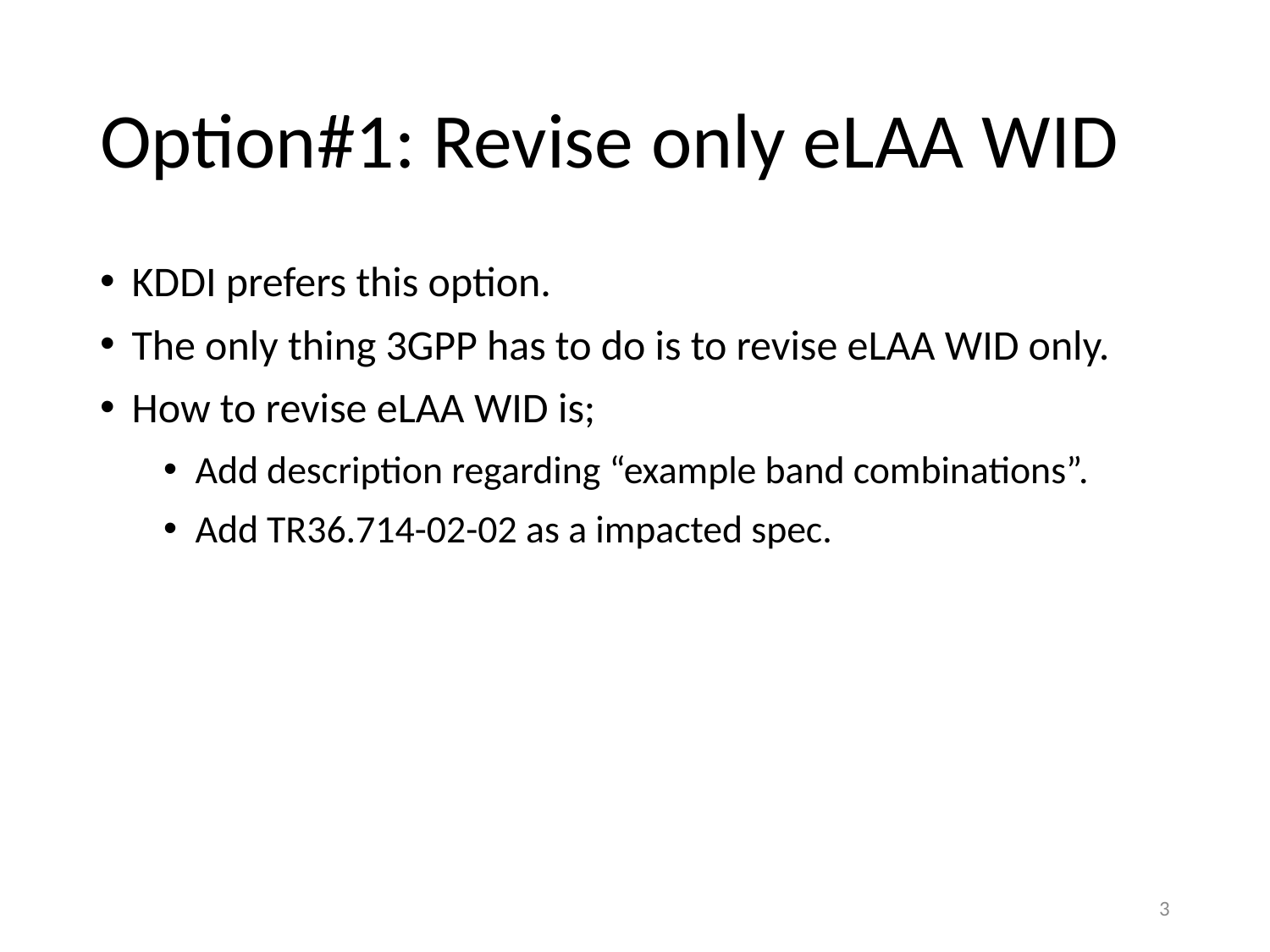

# Option#1: Revise only eLAA WID
KDDI prefers this option.
The only thing 3GPP has to do is to revise eLAA WID only.
How to revise eLAA WID is;
Add description regarding “example band combinations”.
Add TR36.714-02-02 as a impacted spec.
3